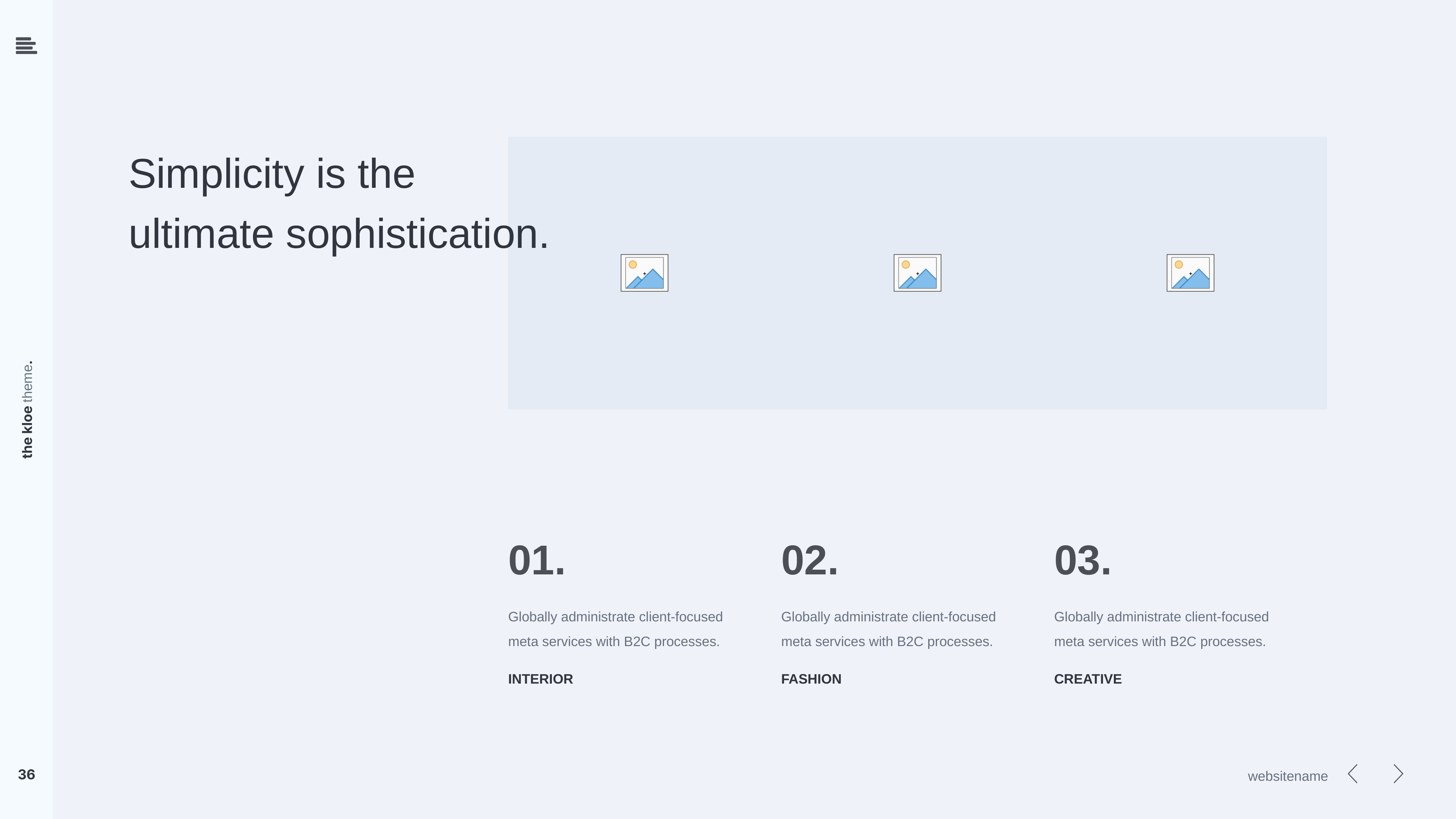

Simplicity is the
ultimate sophistication.

01.
Globally administrate client-focused
meta services with B2C processes.
INTERIOR
02.
Globally administrate client-focused
meta services with B2C processes.
FASHION
03.
Globally administrate client-focused
meta services with B2C processes.
CREATIVE
36